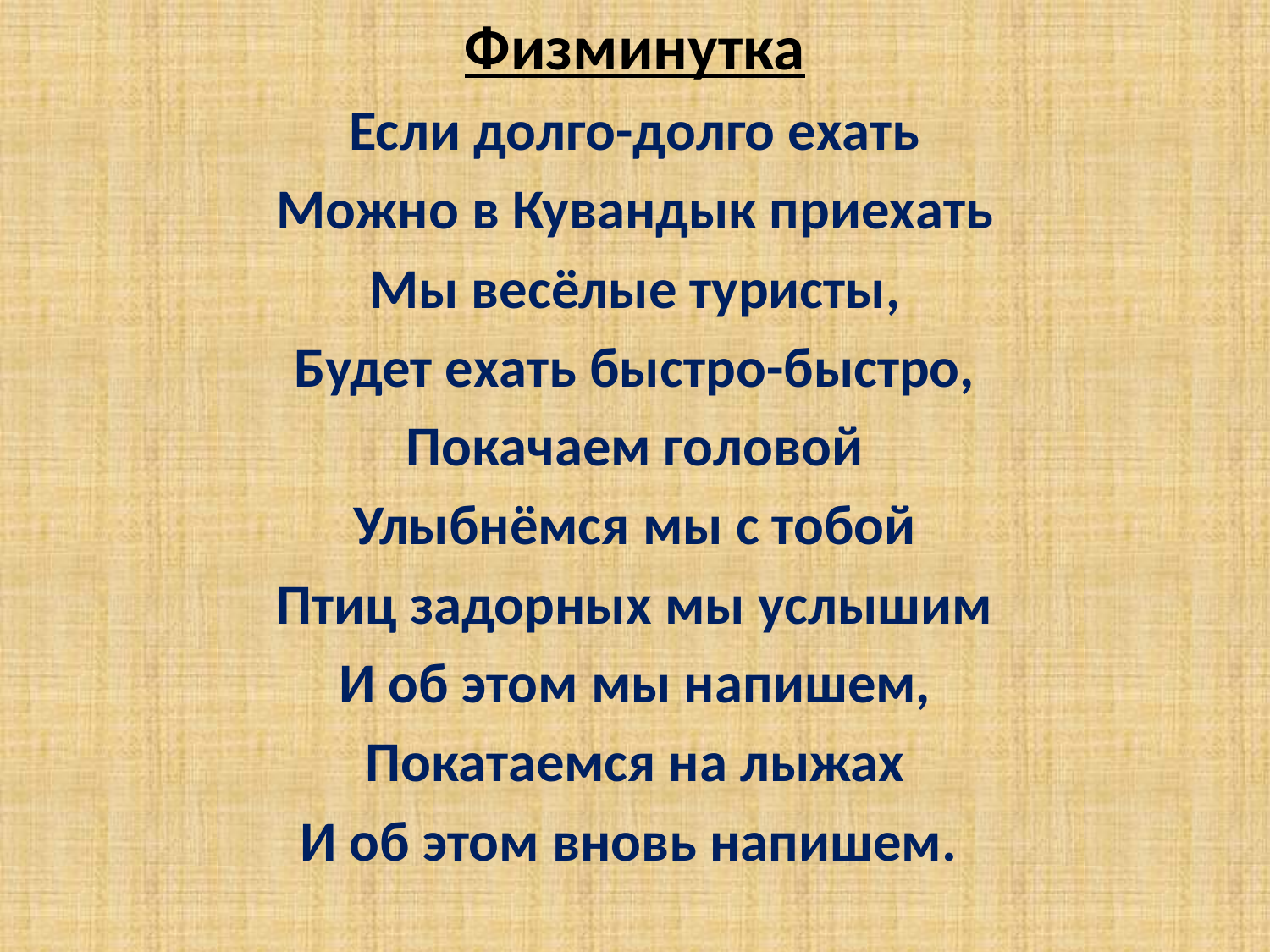

Физминутка
Если долго-долго ехать
Можно в Кувандык приехать
Мы весёлые туристы,
Будет ехать быстро-быстро,
Покачаем головой
Улыбнёмся мы с тобой
Птиц задорных мы услышим
И об этом мы напишем,
Покатаемся на лыжах
И об этом вновь напишем.

#